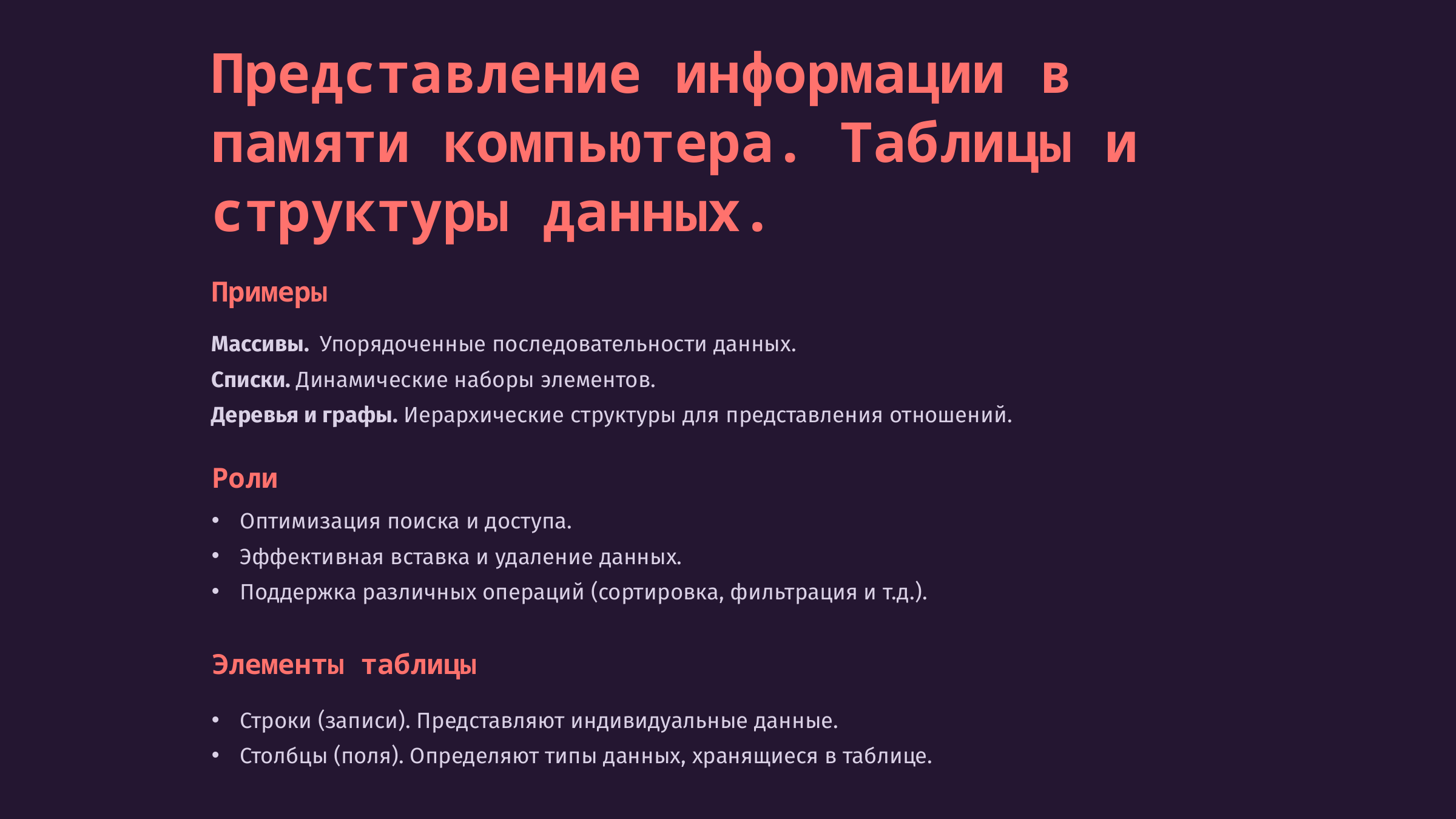

Представление информации в памяти компьютера. Таблицы и структуры данных.
Примеры
Массивы.  Упорядоченные последовательности данных.
Списки. Динамические наборы элементов.
Деревья и графы. Иерархические структуры для представления отношений.
Роли
Оптимизация поиска и доступа.
Эффективная вставка и удаление данных.
Поддержка различных операций (сортировка, фильтрация и т.д.).
Элементы таблицы
Строки (записи). Представляют индивидуальные данные.
Столбцы (поля). Определяют типы данных, хранящиеся в таблице.